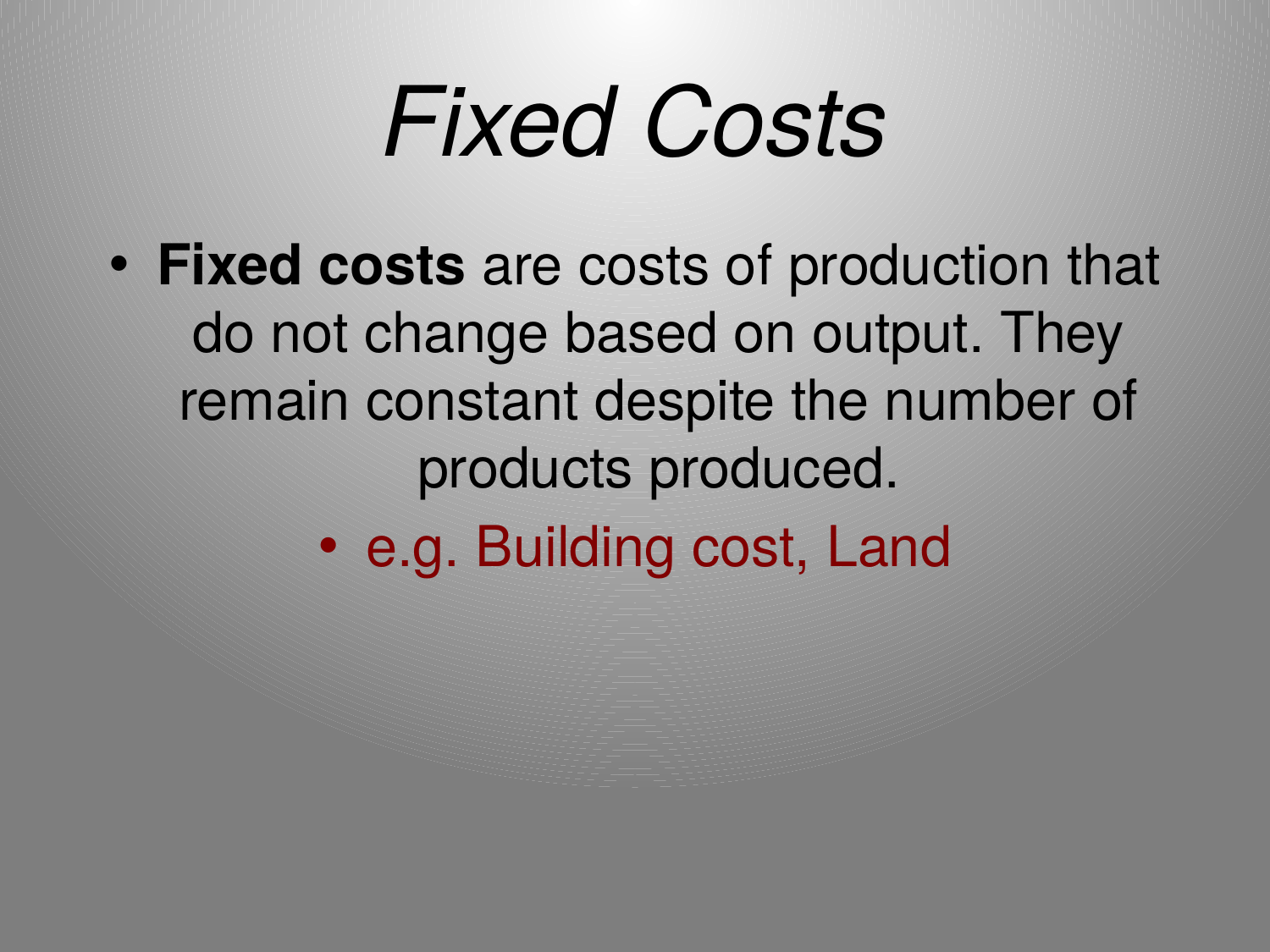

# Fixed Costs
Fixed costs are costs of production that do not change based on output. They remain constant despite the number of products produced.
e.g. Building cost, Land